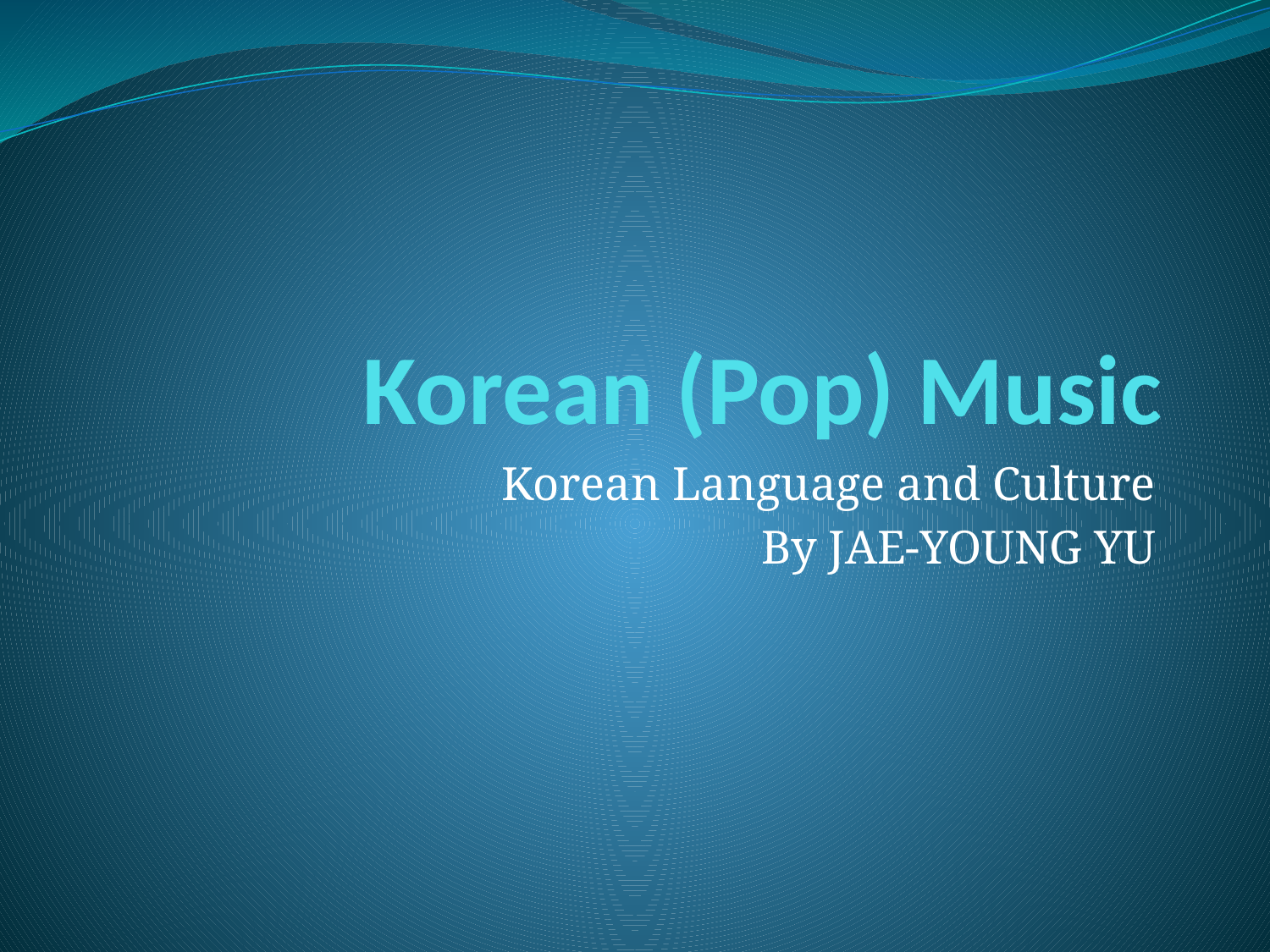

# Korean (Pop) Music
Korean Language and Culture
By JAE-YOUNG YU